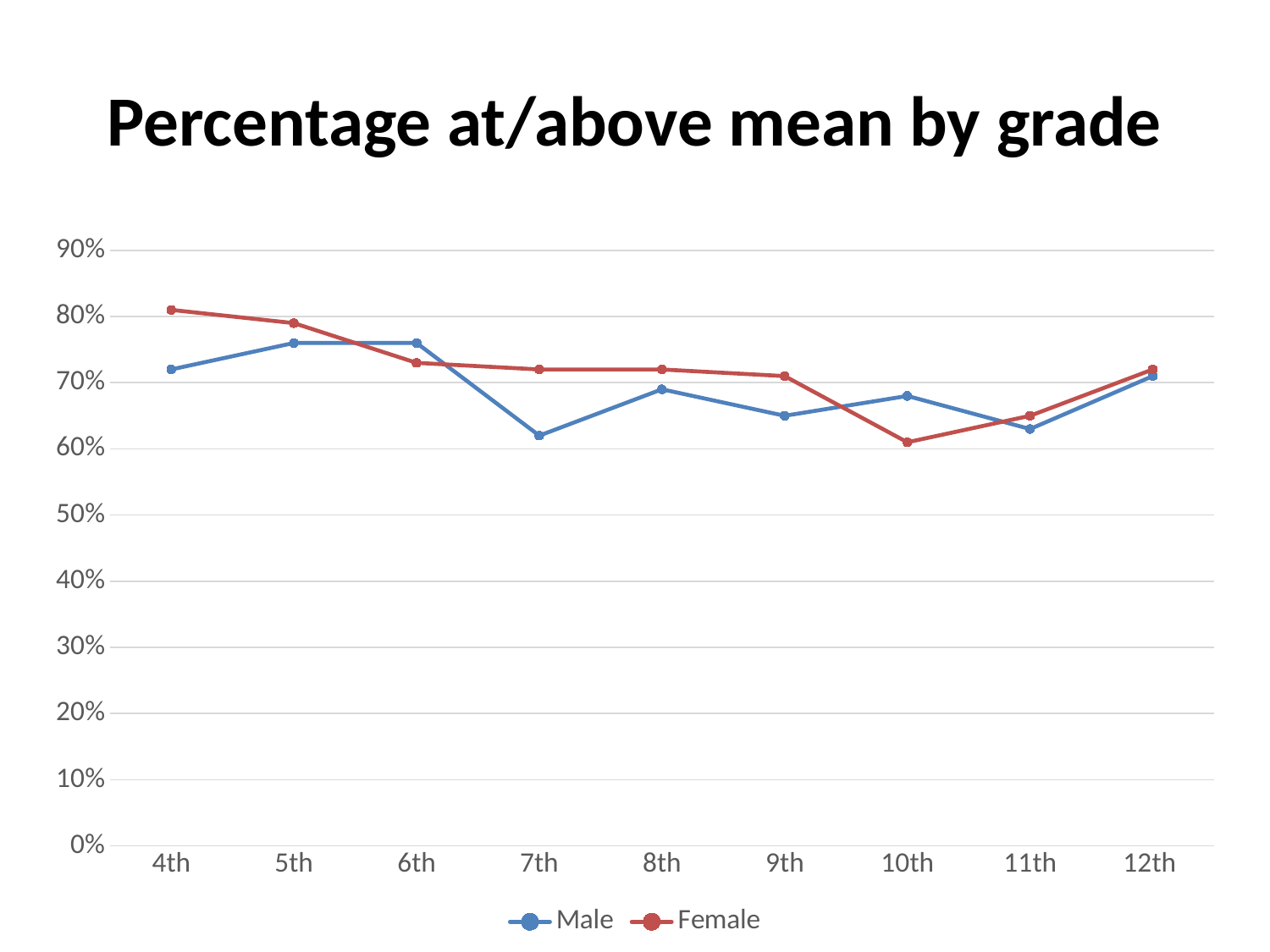

# Percentage at/above mean by grade

### Chart

| Category | Male | Female |
|---|---|---|
| 4th | 0.72 | 0.81 |
| 5th | 0.76 | 0.79 |
| 6th | 0.76 | 0.73 |
| 7th | 0.62 | 0.72 |
| 8th | 0.69 | 0.72 |
| 9th | 0.65 | 0.71 |
| 10th | 0.68 | 0.61 |
| 11th | 0.63 | 0.65 |
| 12th  | 0.71 | 0.72 |